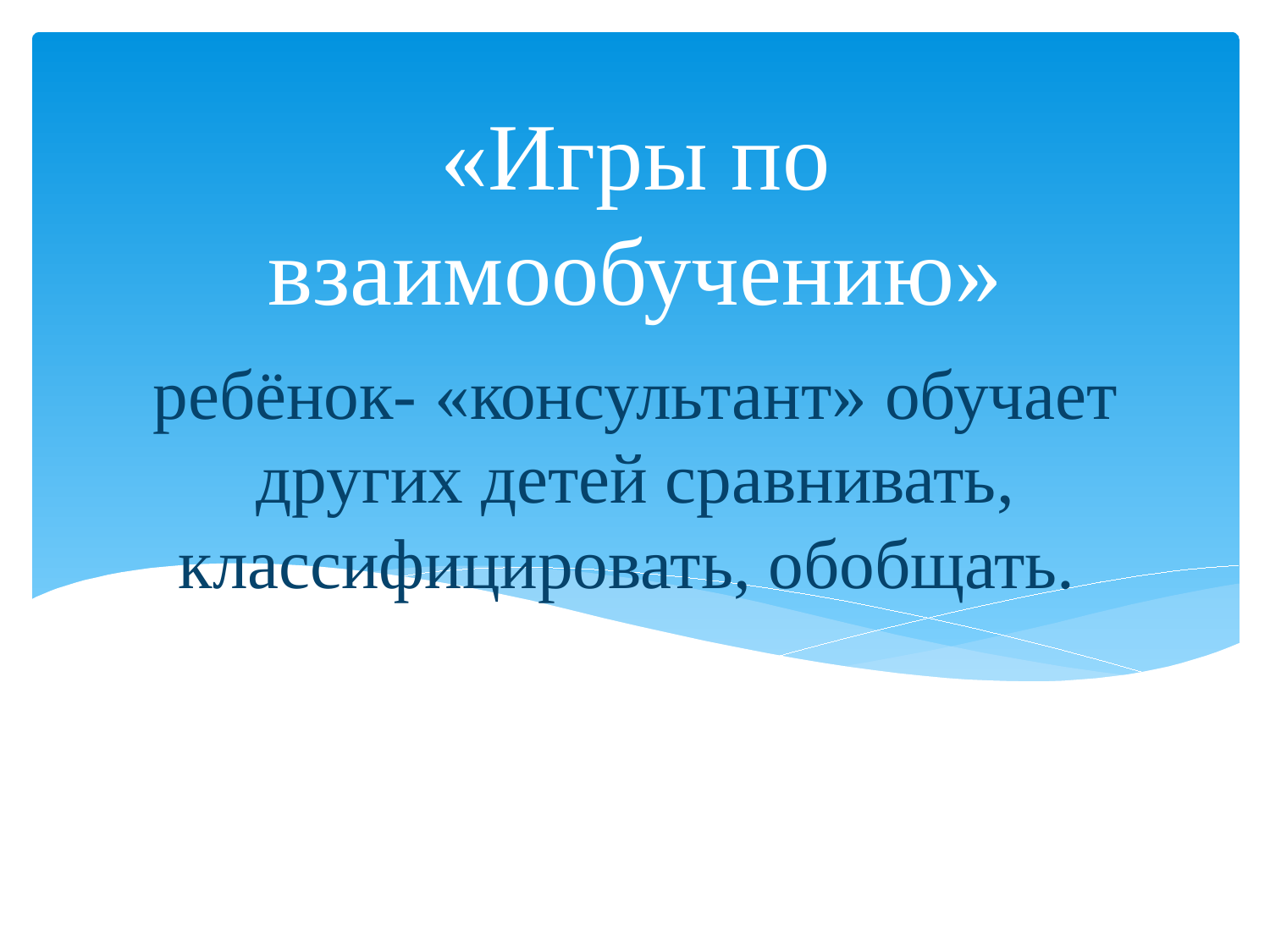

«Игры по взаимообучению»
# ребёнок- «консультант» обучает других детей сравнивать, классифицировать, обобщать.